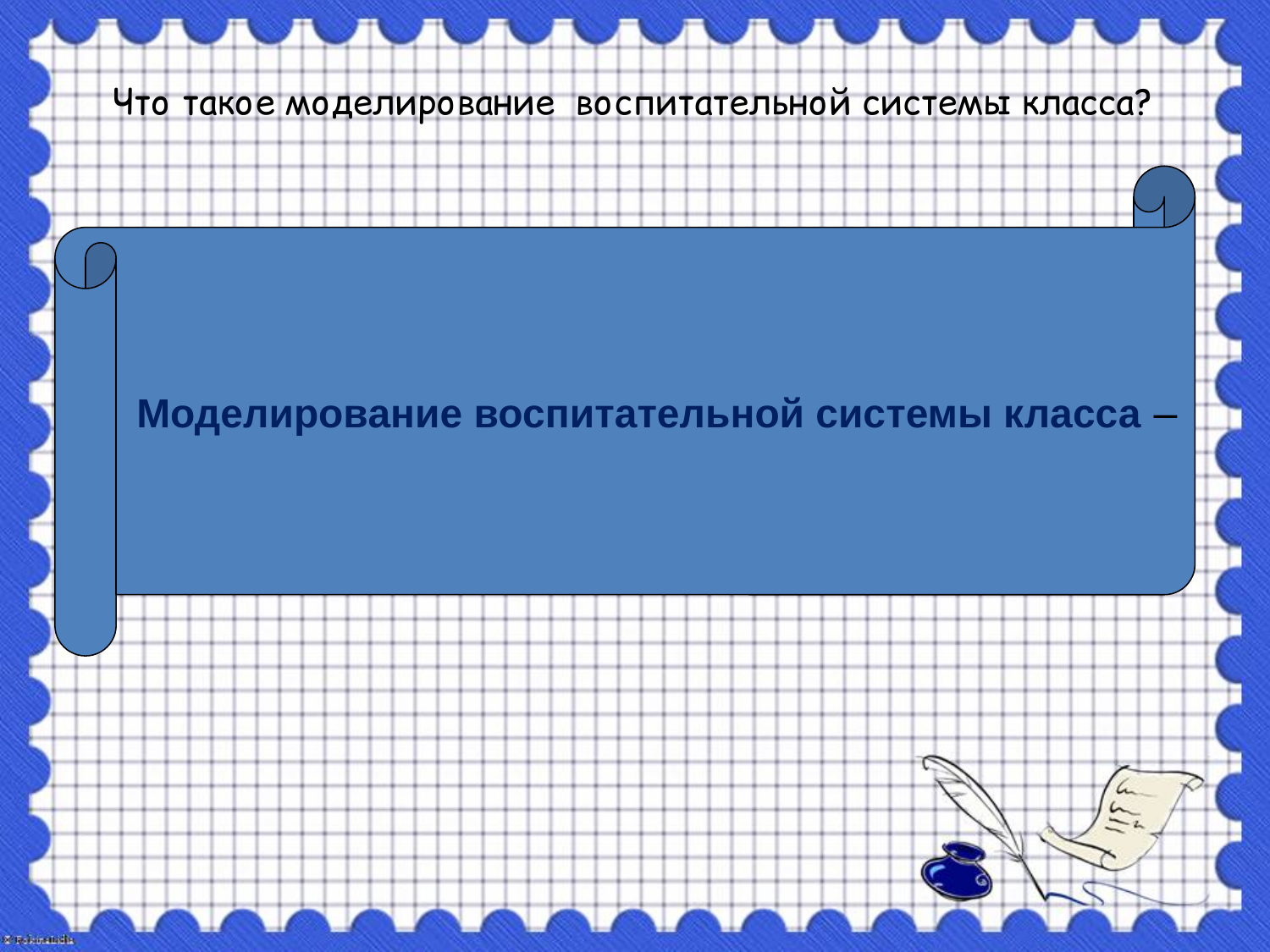

Что такое моделирование  воспитательной системы класса?
    Моделирование воспитательной системы класса –